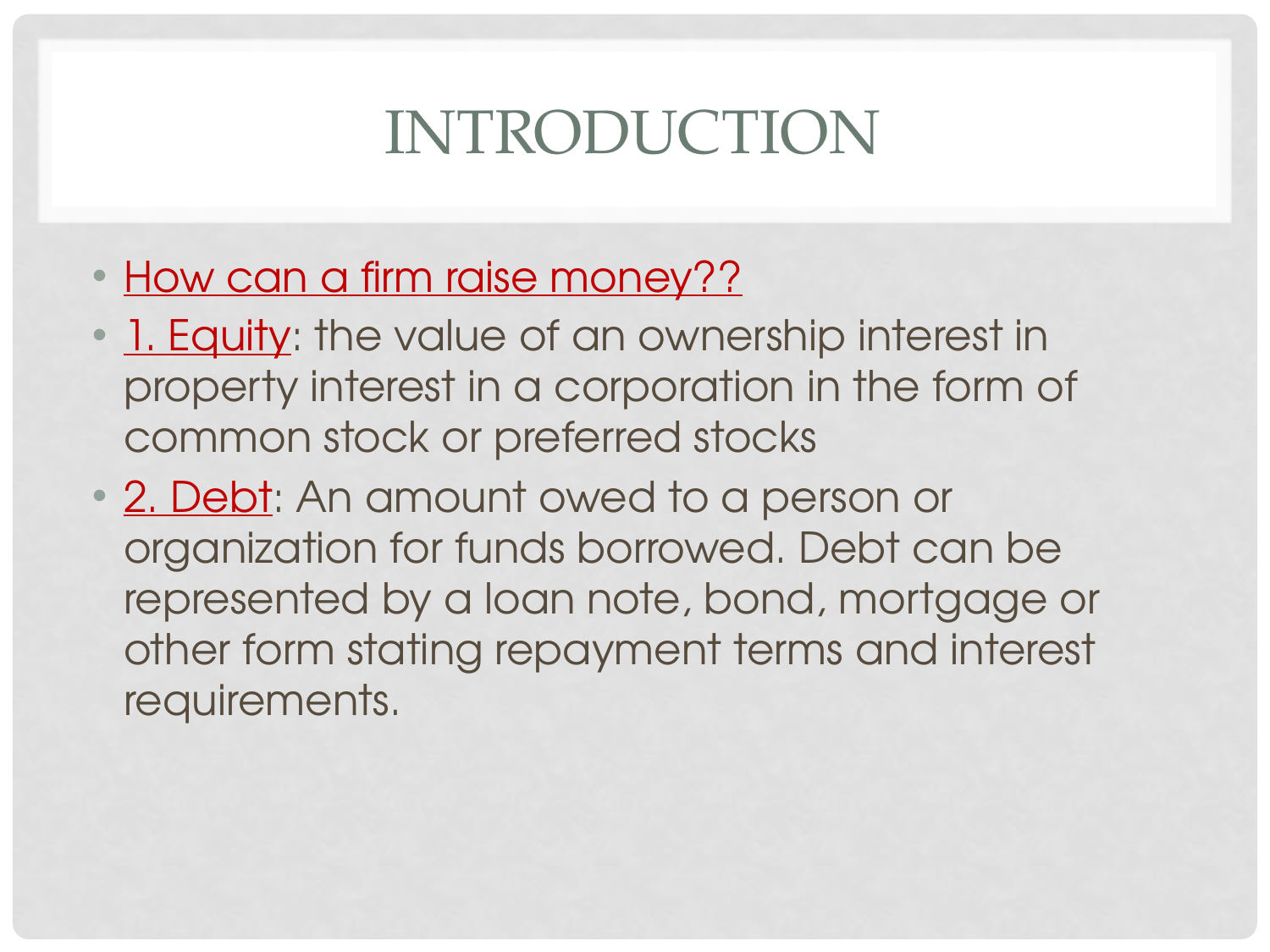

# Introduction
How can a firm raise money??
1. Equity: the value of an ownership interest in property interest in a corporation in the form of common stock or preferred stocks
2. Debt: An amount owed to a person or organization for funds borrowed. Debt can be represented by a loan note, bond, mortgage or other form stating repayment terms and interest requirements.